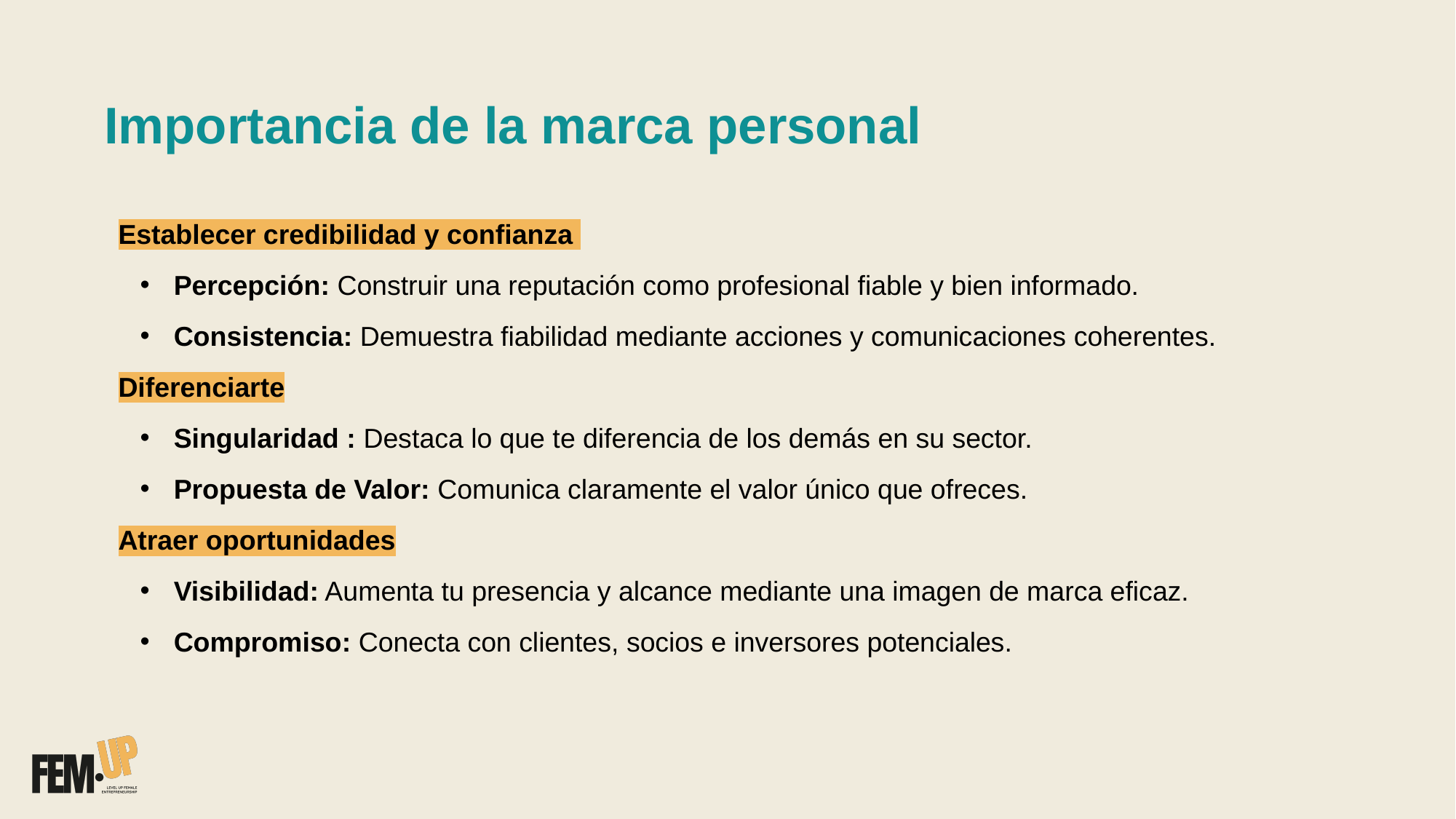

# Importancia de la marca personal
Establecer credibilidad y confianza
 Percepción: Construir una reputación como profesional fiable y bien informado.
 Consistencia: Demuestra fiabilidad mediante acciones y comunicaciones coherentes.
Diferenciarte
 Singularidad : Destaca lo que te diferencia de los demás en su sector.
 Propuesta de Valor: Comunica claramente el valor único que ofreces.
Atraer oportunidades
 Visibilidad: Aumenta tu presencia y alcance mediante una imagen de marca eficaz.
 Compromiso: Conecta con clientes, socios e inversores potenciales.